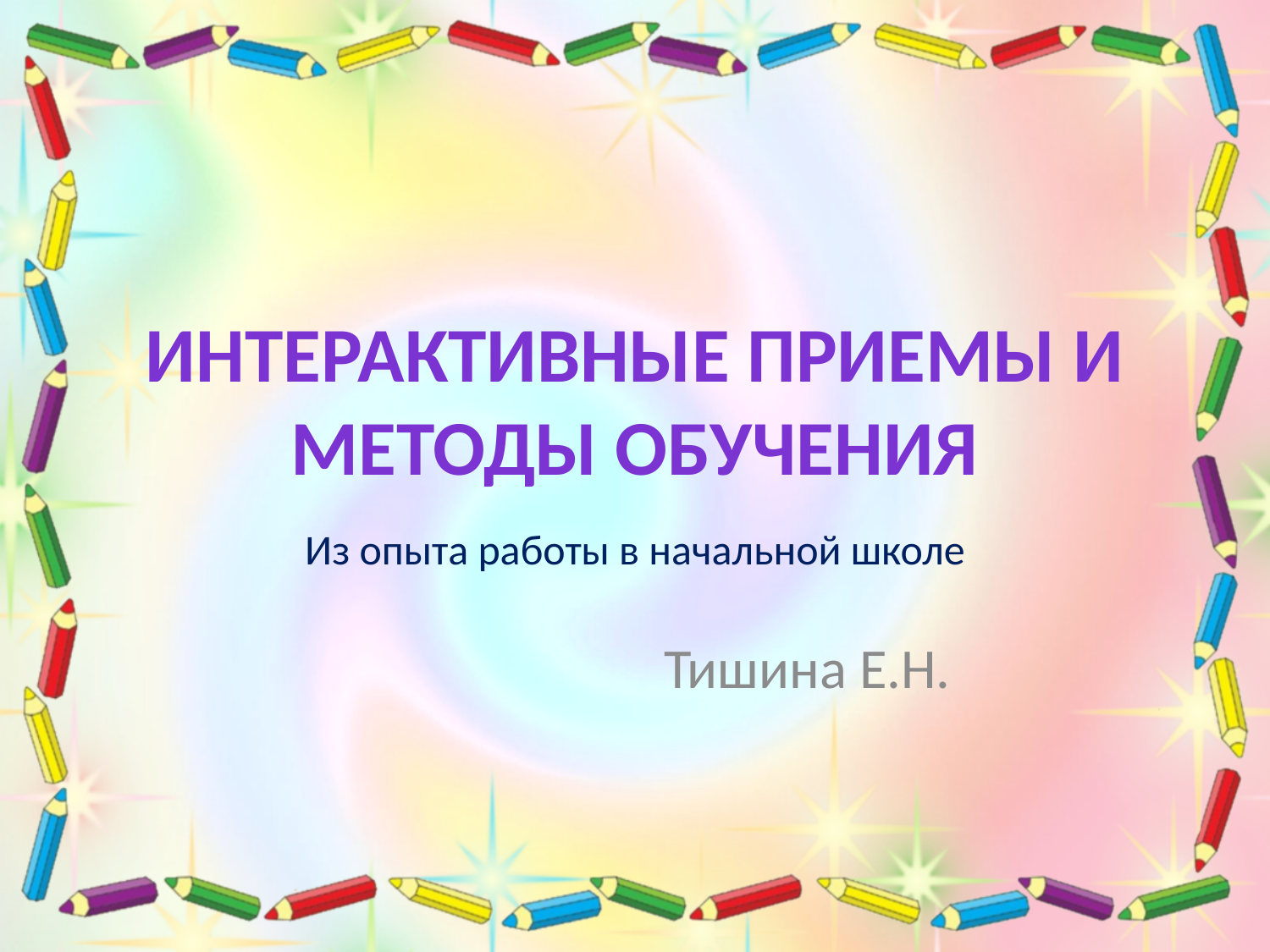

# Интерактивные приемы и методы обучения
Из опыта работы в начальной школе
Тишина Е.Н.